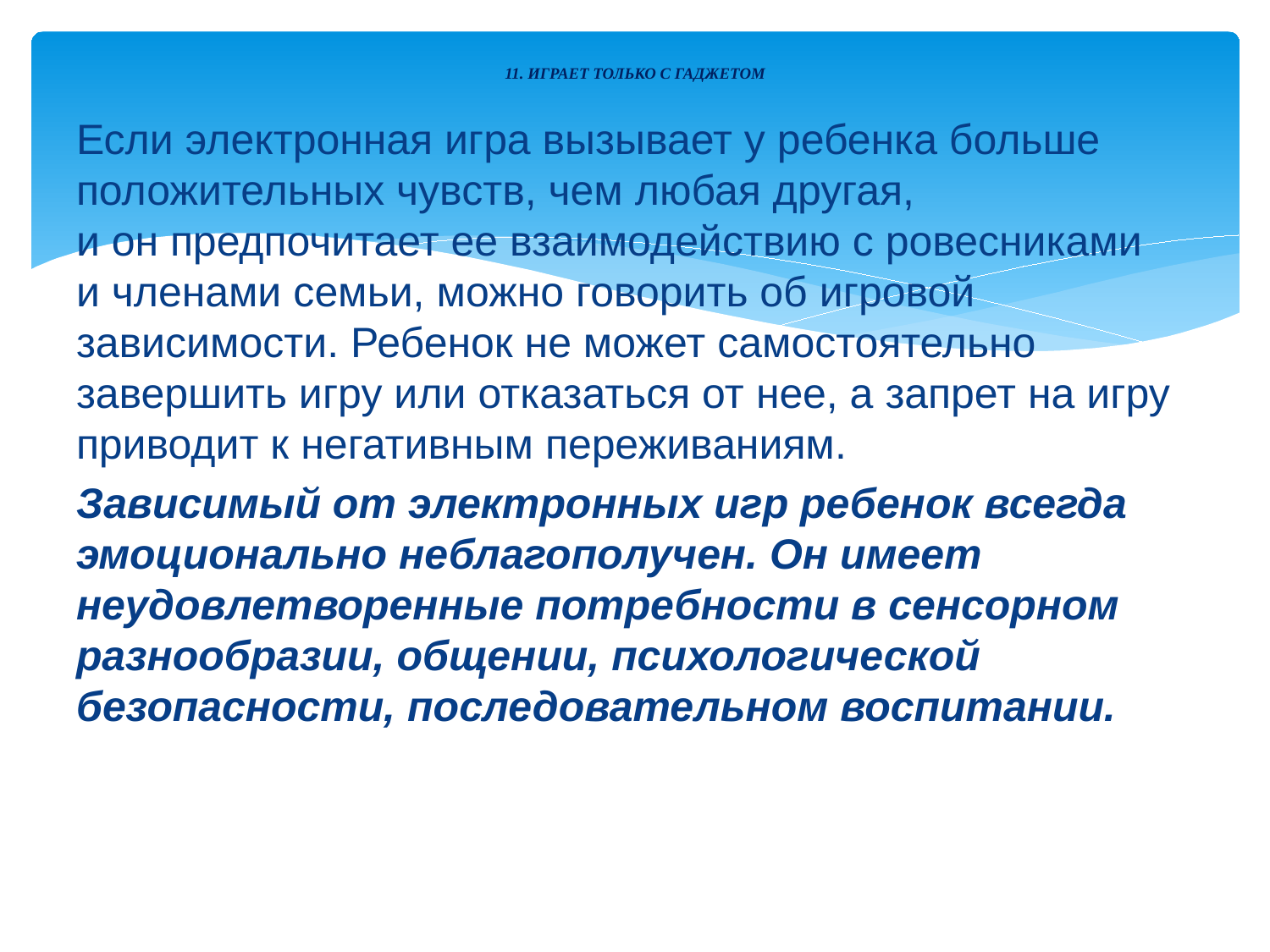

# 11. ИГРАЕТ ТОЛЬКО С ГАДЖЕТОМ
Если электронная игра вызывает у ребенка больше положительных чувств, чем любая другая, и он предпочитает ее взаимодействию с ровесниками и членами семьи, можно говорить об игровой зависимости. Ребенок не может самостоятельно завершить игру или отказаться от нее, а запрет на игру приводит к негативным переживаниям.
Зависимый от электронных игр ребенок всегда эмоционально неблагополучен. Он имеет неудовлетворенные потребности в сенсорном разнообразии, общении, психологической безопасности, последовательном воспитании.